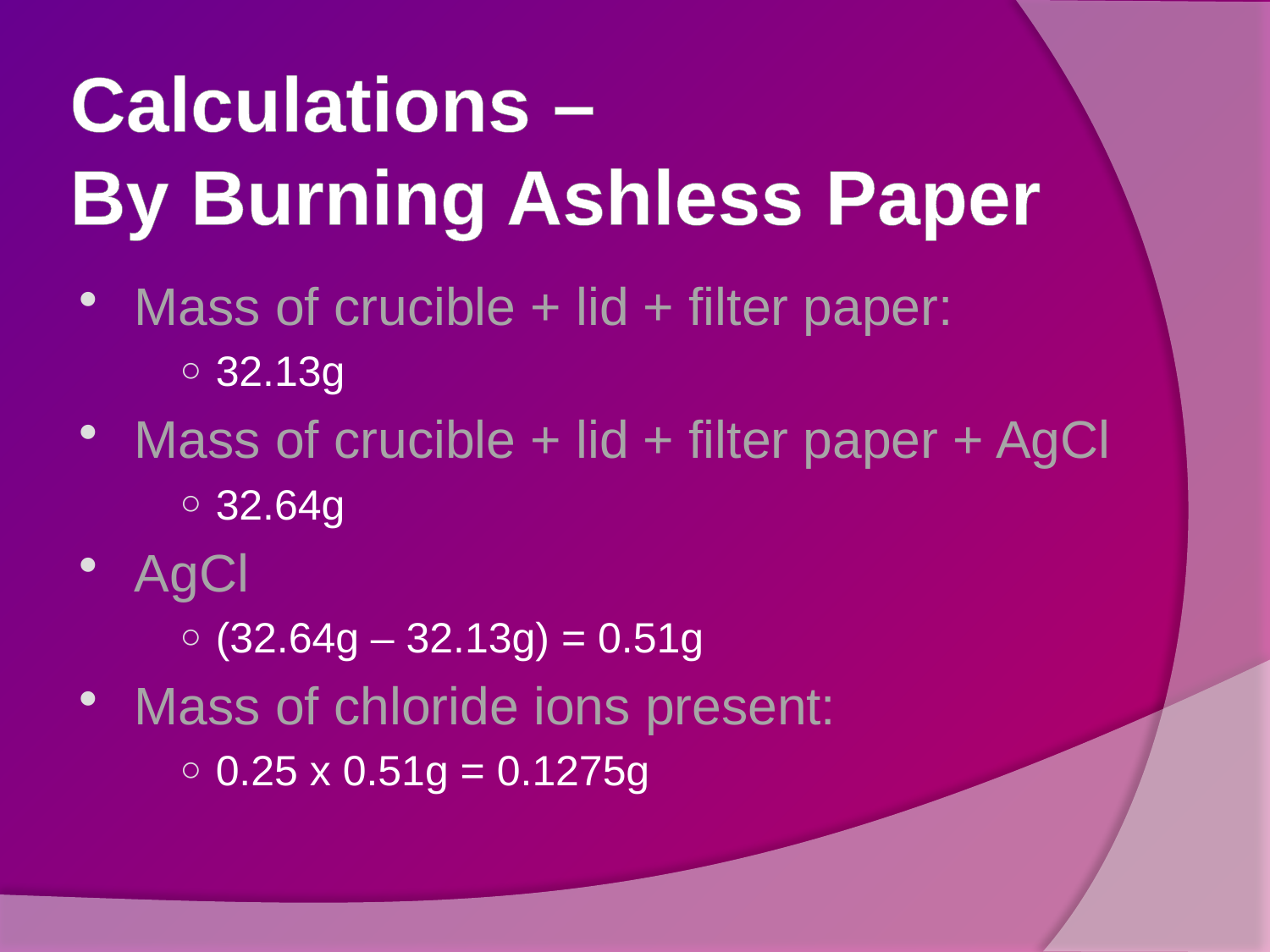

Calculations –
By Burning Ashless Paper
Mass of crucible + lid + filter paper:
32.13g
Mass of crucible + lid + filter paper + AgCl
32.64g
AgCl
(32.64g – 32.13g) = 0.51g
Mass of chloride ions present:
0.25 x 0.51g = 0.1275g